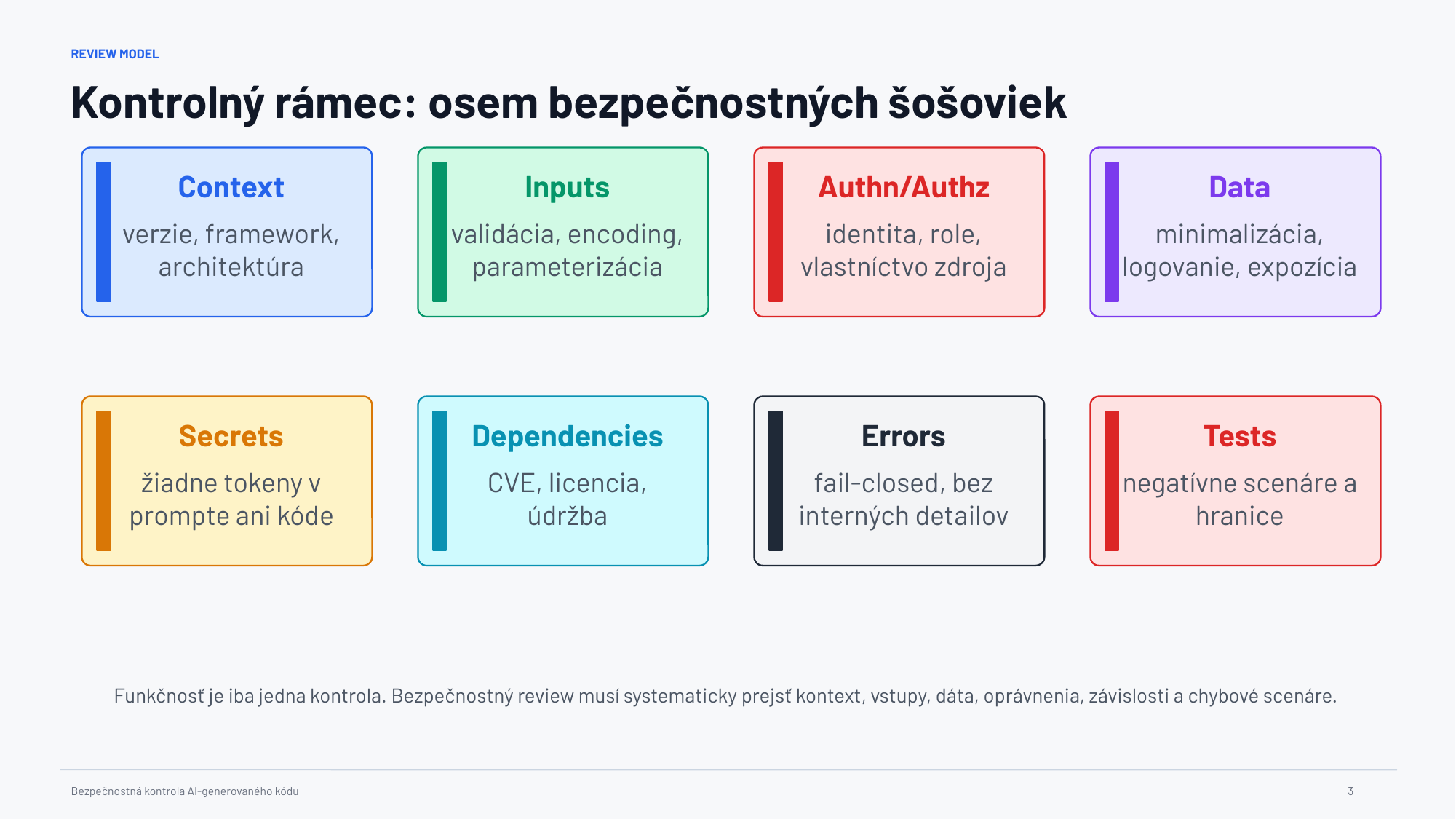

REVIEW MODEL
Kontrolný rámec: osem bezpečnostných šošoviek

Context
Inputs
Authn/Authz
Data
verzie, framework, architektúra
validácia, encoding, parameterizácia
identita, role, vlastníctvo zdroja
minimalizácia, logovanie, expozícia

Secrets
Dependencies
Errors
Tests
žiadne tokeny v prompte ani kóde
CVE, licencia, údržba
fail-closed, bez interných detailov
negatívne scenáre a hranice
Funkčnosť je iba jedna kontrola. Bezpečnostný review musí systematicky prejsť kontext, vstupy, dáta, oprávnenia, závislosti a chybové scenáre.
3